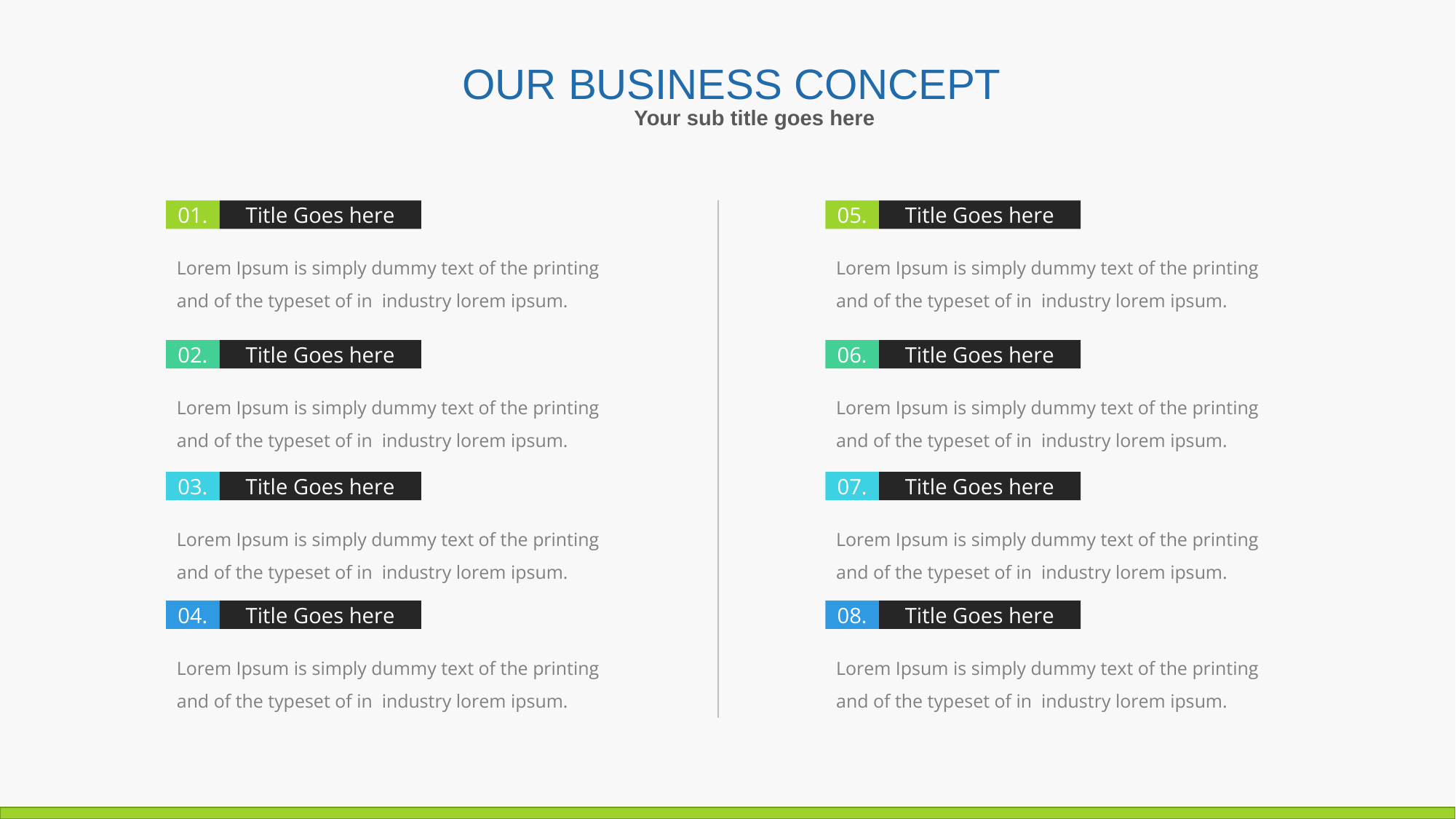

OUR BUSINESS CONCEPT
Your sub title goes here
01.
Title Goes here
05.
Title Goes here
Lorem Ipsum is simply dummy text of the printing and of the typeset of in  industry lorem ipsum.
Lorem Ipsum is simply dummy text of the printing and of the typeset of in  industry lorem ipsum.
02.
Title Goes here
06.
Title Goes here
Lorem Ipsum is simply dummy text of the printing and of the typeset of in  industry lorem ipsum.
Lorem Ipsum is simply dummy text of the printing and of the typeset of in  industry lorem ipsum.
03.
Title Goes here
07.
Title Goes here
Lorem Ipsum is simply dummy text of the printing and of the typeset of in  industry lorem ipsum.
Lorem Ipsum is simply dummy text of the printing and of the typeset of in  industry lorem ipsum.
04.
Title Goes here
08.
Title Goes here
Lorem Ipsum is simply dummy text of the printing and of the typeset of in  industry lorem ipsum.
Lorem Ipsum is simply dummy text of the printing and of the typeset of in  industry lorem ipsum.